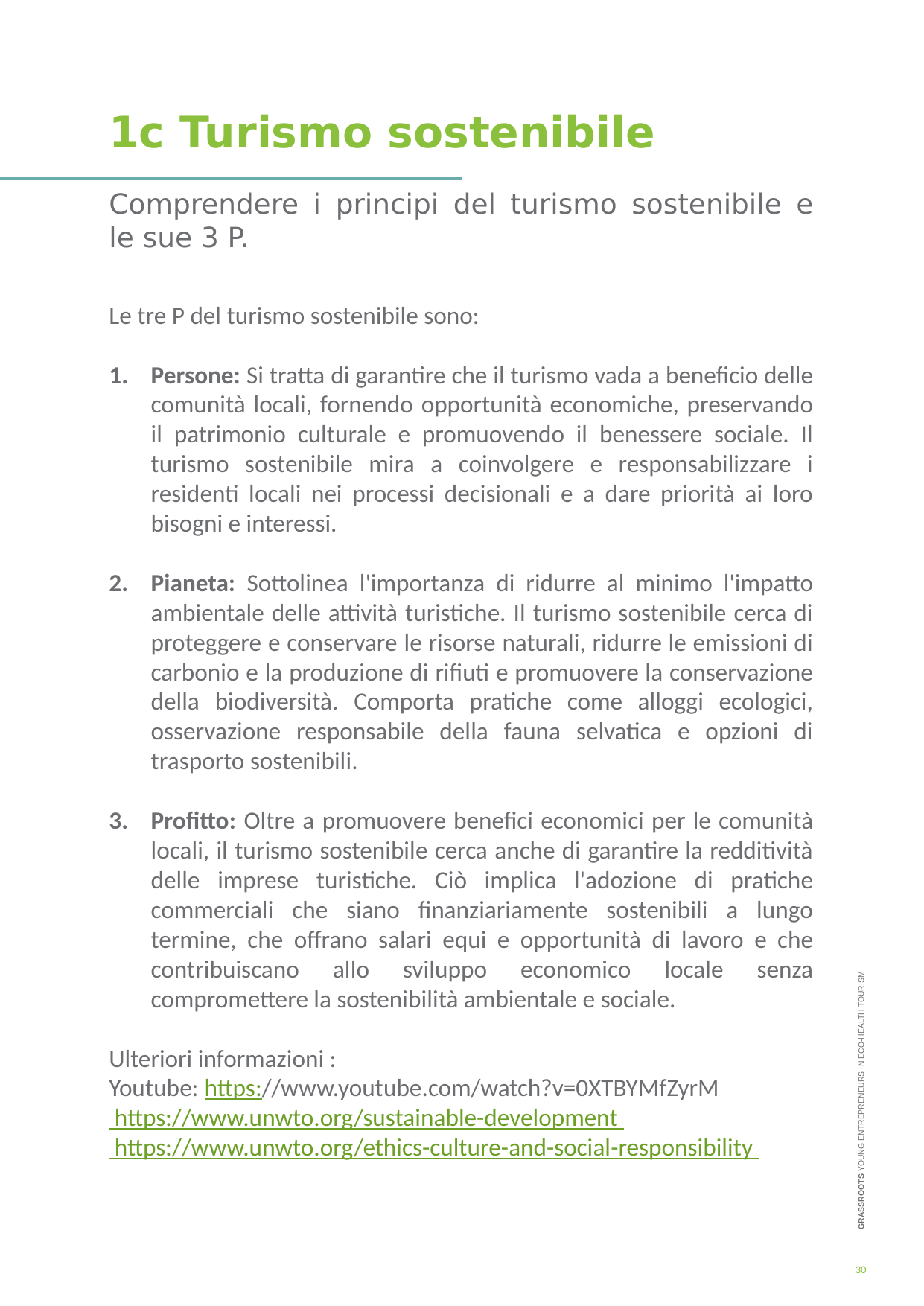

1c Turismo sostenibile
Comprendere i principi del turismo sostenibile e le sue 3 P.
Le tre P del turismo sostenibile sono:

Persone: Si tratta di garantire che il turismo vada a beneficio delle comunità locali, fornendo opportunità economiche, preservando il patrimonio culturale e promuovendo il benessere sociale. Il turismo sostenibile mira a coinvolgere e responsabilizzare i residenti locali nei processi decisionali e a dare priorità ai loro bisogni e interessi.

Pianeta: Sottolinea l'importanza di ridurre al minimo l'impatto ambientale delle attività turistiche. Il turismo sostenibile cerca di proteggere e conservare le risorse naturali, ridurre le emissioni di carbonio e la produzione di rifiuti e promuovere la conservazione della biodiversità. Comporta pratiche come alloggi ecologici, osservazione responsabile della fauna selvatica e opzioni di trasporto sostenibili.

Profitto: Oltre a promuovere benefici economici per le comunità locali, il turismo sostenibile cerca anche di garantire la redditività delle imprese turistiche. Ciò implica l'adozione di pratiche commerciali che siano finanziariamente sostenibili a lungo termine, che offrano salari equi e opportunità di lavoro e che contribuiscano allo sviluppo economico locale senza compromettere la sostenibilità ambientale e sociale.

Ulteriori informazioni :
Youtube: https://www.youtube.com/watch?v=0XTBYMfZyrM
 https://www.unwto.org/sustainable-development
 https://www.unwto.org/ethics-culture-and-social-responsibility

30